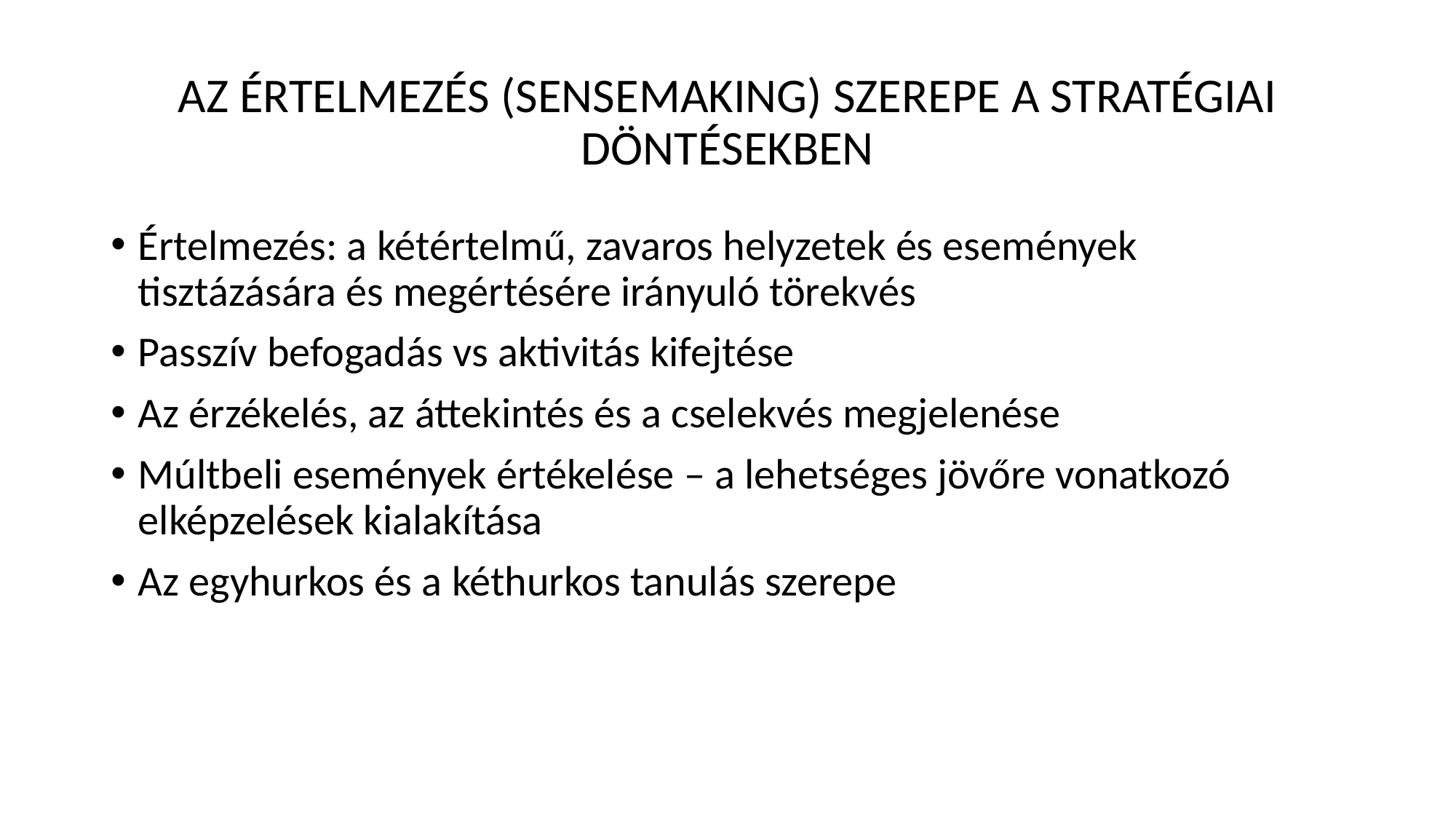

# AZ ÉRTELMEZÉS (SENSEMAKING) SZEREPE A STRATÉGIAI DÖNTÉSEKBEN
Értelmezés: a kétértelmű, zavaros helyzetek és események tisztázására és megértésére irányuló törekvés
Passzív befogadás vs aktivitás kifejtése
Az érzékelés, az áttekintés és a cselekvés megjelenése
Múltbeli események értékelése – a lehetséges jövőre vonatkozó elképzelések kialakítása
Az egyhurkos és a kéthurkos tanulás szerepe